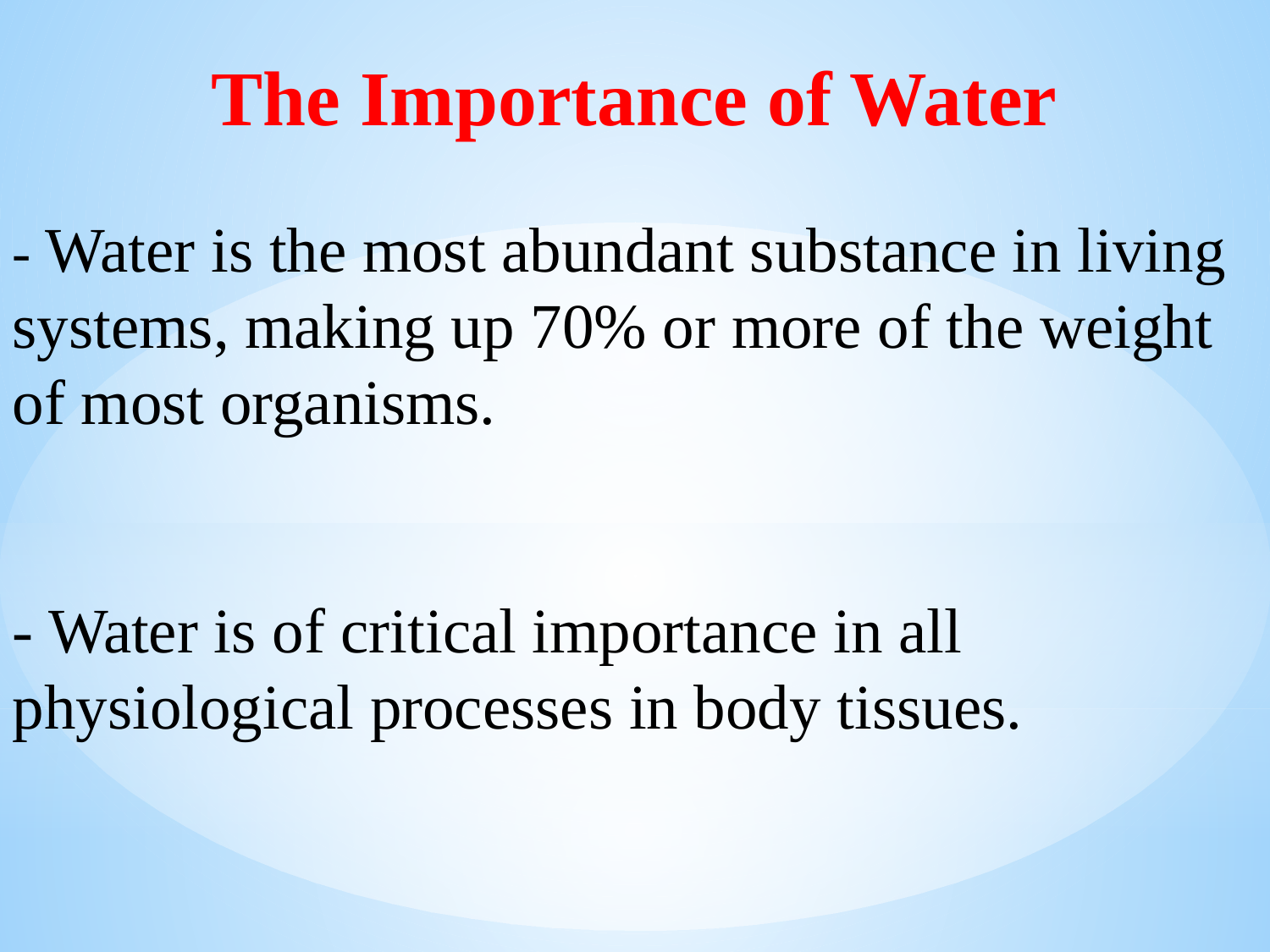

The Importance of Water

- Water is the most abundant substance in living systems, making up 70% or more of the weight of most organisms.

- Water is of critical importance in all physiological processes in body tissues.